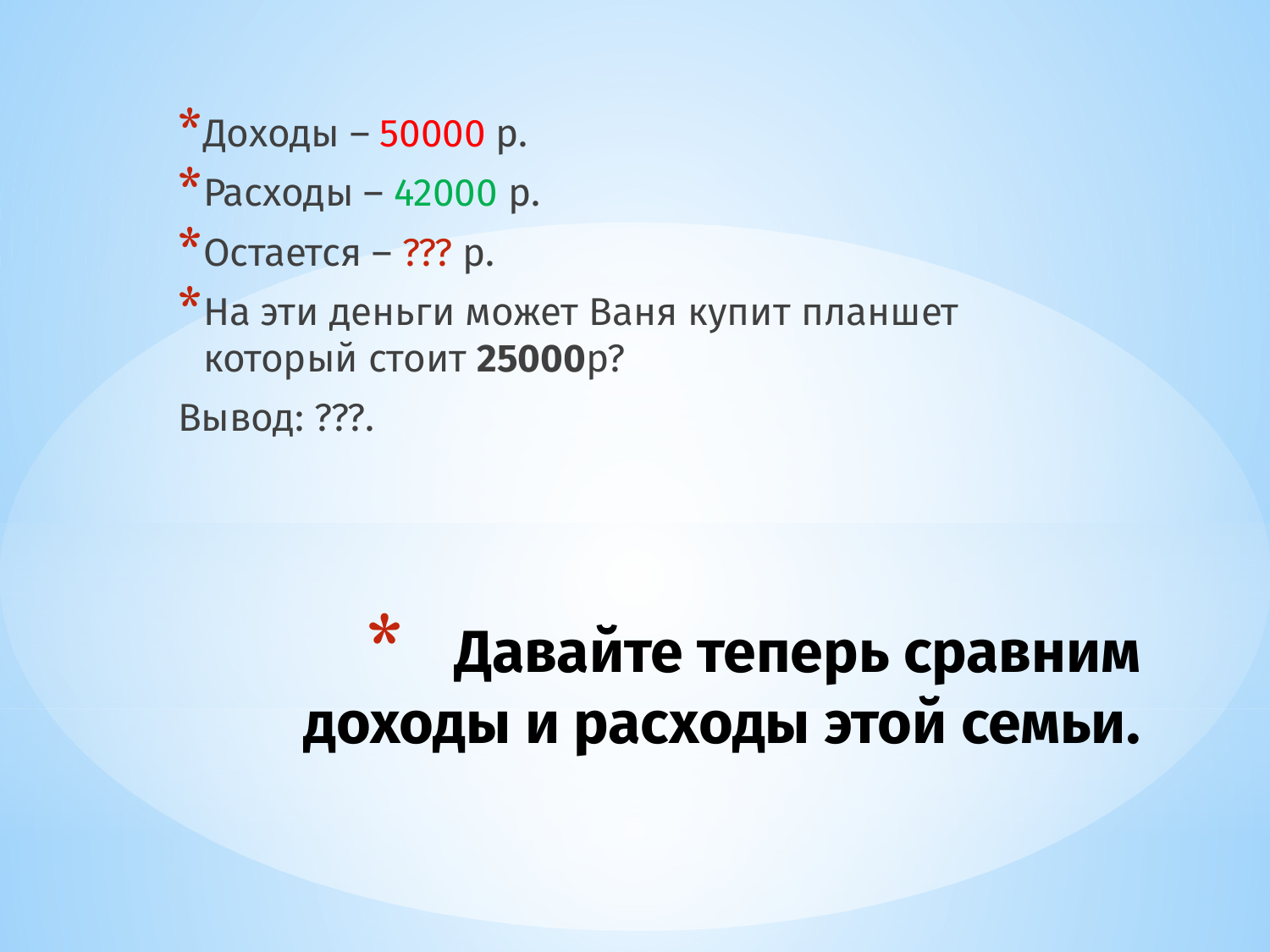

Доходы – 50000 р.
Расходы – 42000 р.
Остается – ??? р.
На эти деньги может Ваня купит планшет который стоит 25000р?
Вывод: ???.
# Давайте теперь сравним доходы и расходы этой семьи.